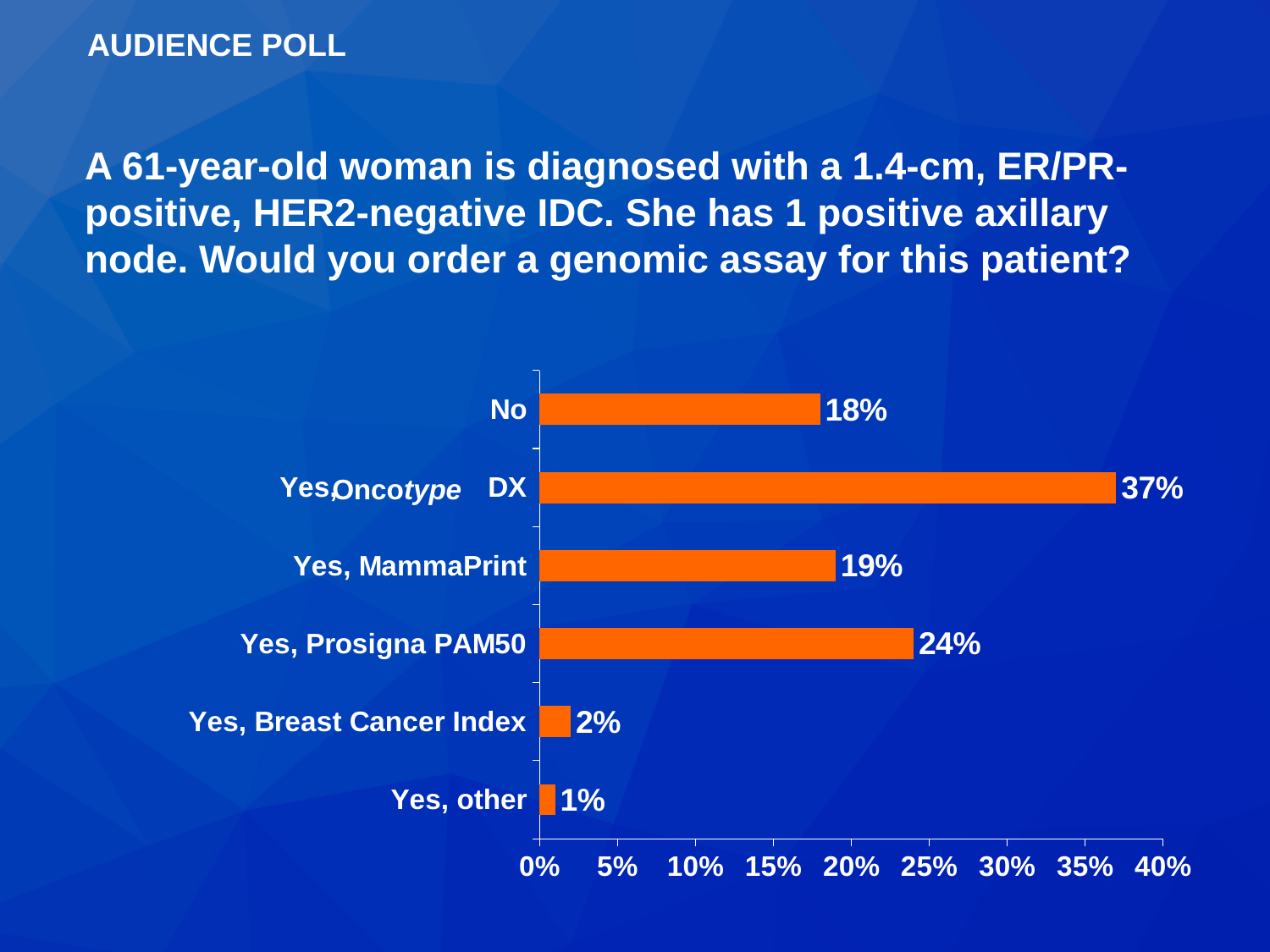

AUDIENCE POLL
A 61-year-old woman is diagnosed with a 1.4-cm, ER/PR-positive, HER2-negative IDC. She has 1 positive axillary node. Would you order a genomic assay for this patient?

### Chart

| Category | Series 1 |
|---|---|
| Yes, other | 0.01 |
| Yes, Breast Cancer Index | 0.02 |
| Yes, Prosigna PAM50 | 0.24 |
| Yes, MammaPrint | 0.19 |
| Yes,                   DX | 0.37 |
| No | 0.18 |
Oncotype